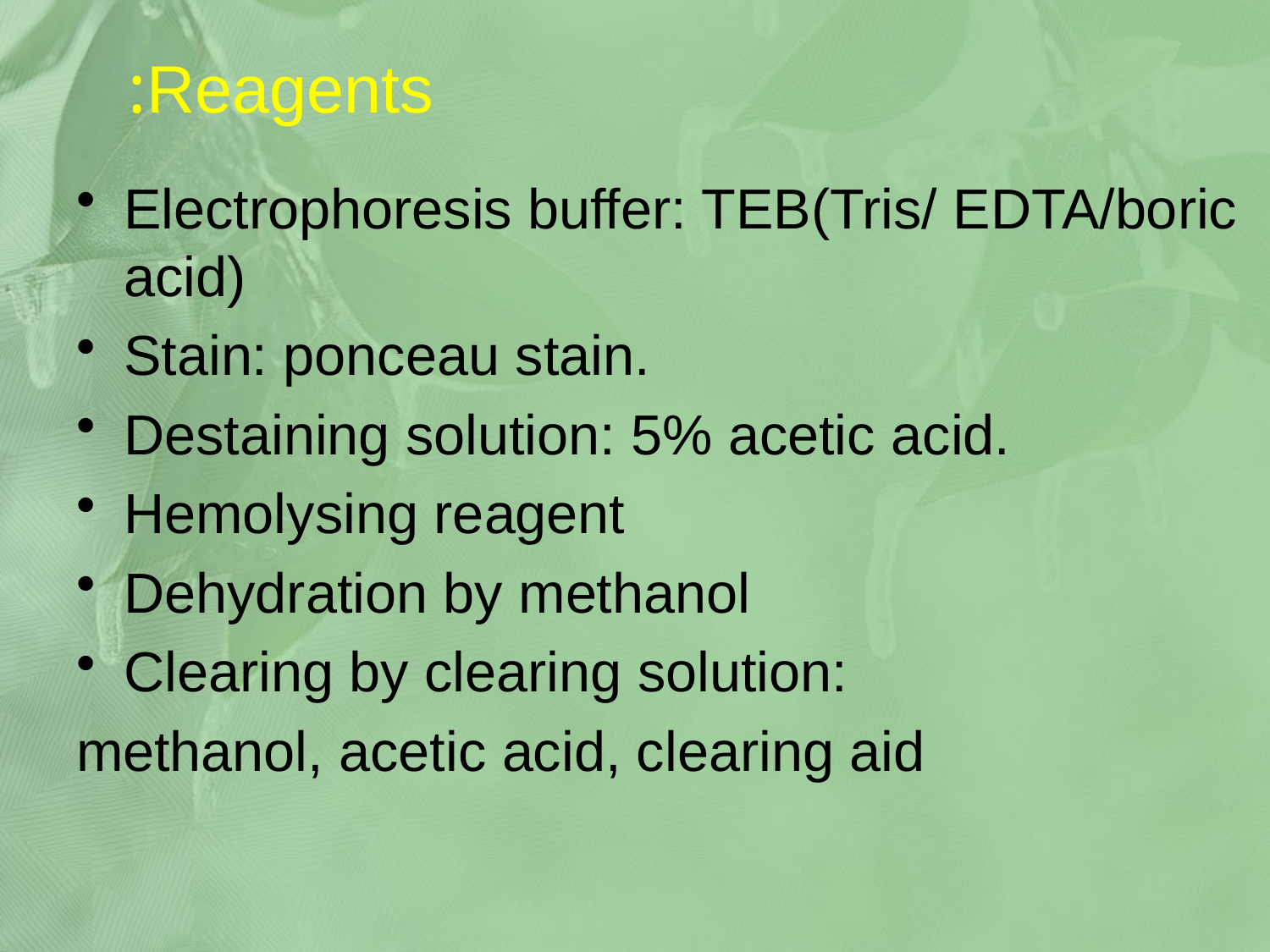

# Reagents:
Electrophoresis buffer: TEB(Tris/ EDTA/boric acid)
Stain: ponceau stain.
Destaining solution: 5% acetic acid.
Hemolysing reagent
Dehydration by methanol
Clearing by clearing solution:
methanol, acetic acid, clearing aid